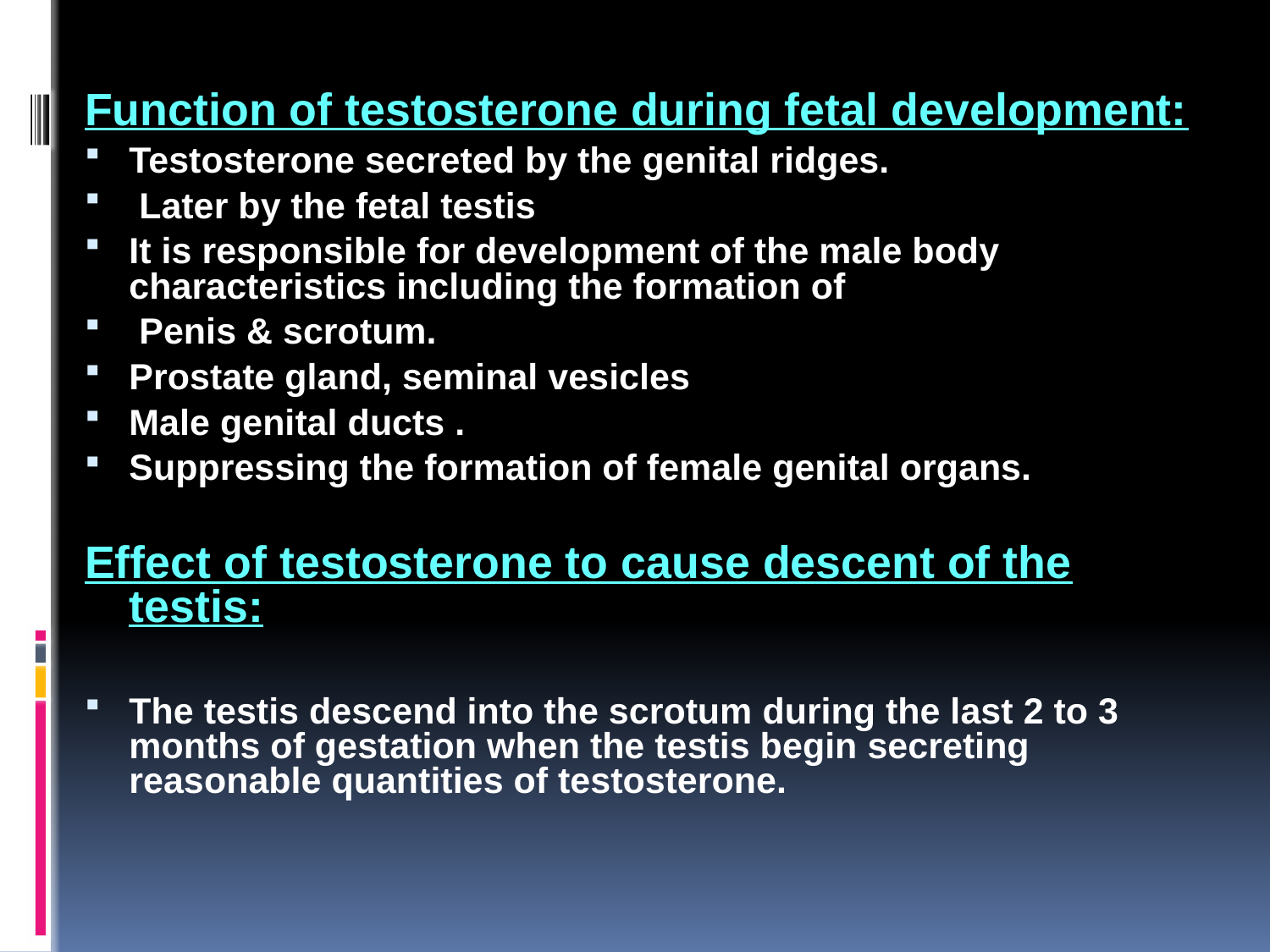

Function of testosterone during fetal development:
Testosterone secreted by the genital ridges.
 Later by the fetal testis
It is responsible for development of the male body characteristics including the formation of
 Penis & scrotum.
Prostate gland, seminal vesicles
Male genital ducts .
Suppressing the formation of female genital organs.

Effect of testosterone to cause descent of the testis:

The testis descend into the scrotum during the last 2 to 3 months of gestation when the testis begin secreting reasonable quantities of testosterone.